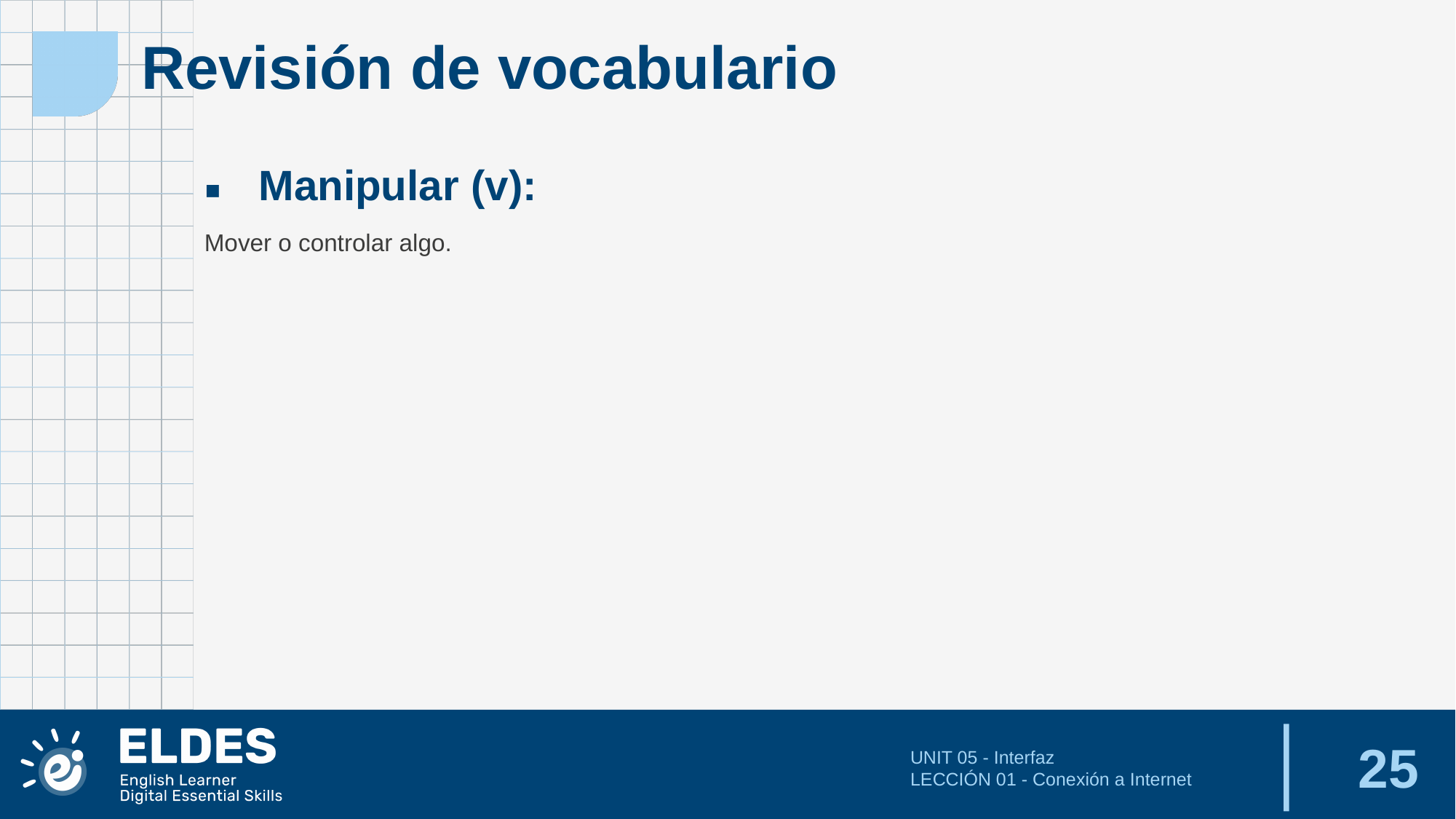

Revisión de vocabulario
Manipular (v):
Mover o controlar algo.
25
UNIT 05 - Interfaz
LECCIÓN 01 - Conexión a Internet